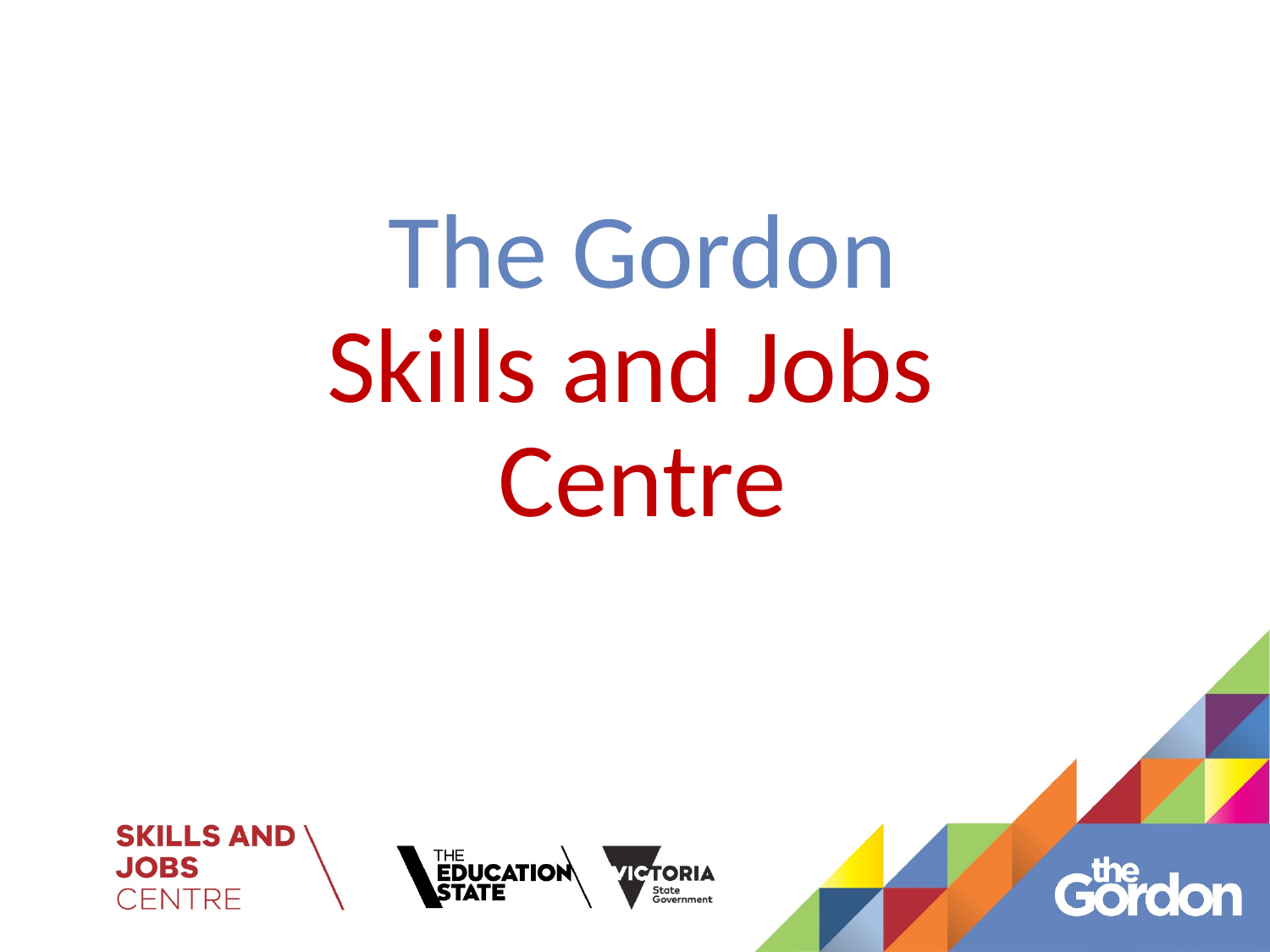

# The Gordon Skills and Jobs Centre